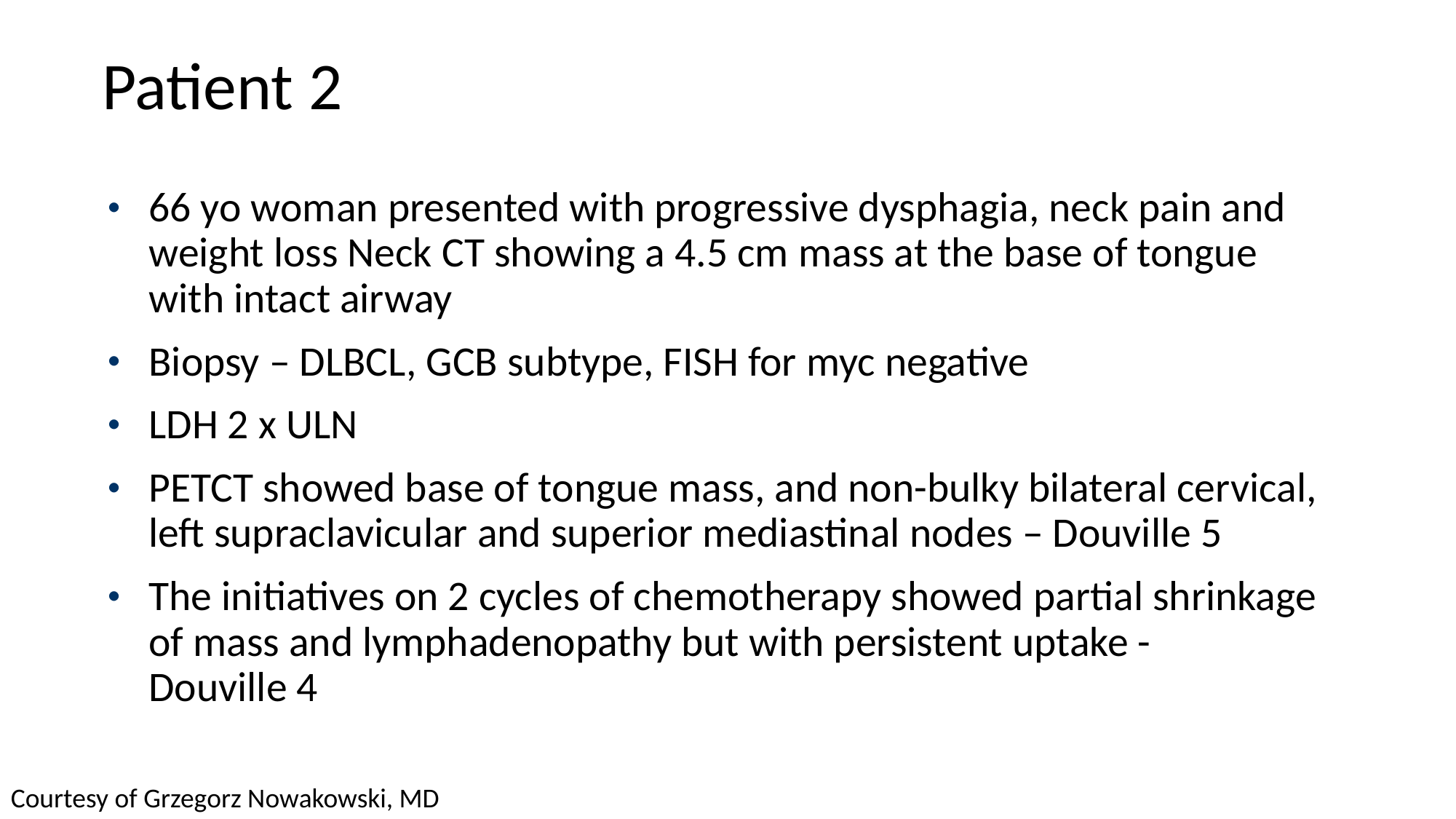

# Patient 2
66 yo woman presented with progressive dysphagia, neck pain and weight loss Neck CT showing a 4.5 cm mass at the base of tongue with intact airway
Biopsy – DLBCL, GCB subtype, FISH for myc negative
LDH 2 x ULN
PETCT showed base of tongue mass, and non-bulky bilateral cervical, left supraclavicular and superior mediastinal nodes – Douville 5
The initiatives on 2 cycles of chemotherapy showed partial shrinkage of mass and lymphadenopathy but with persistent uptake -
Douville 4

Courtesy of Grzegorz Nowakowski, MD